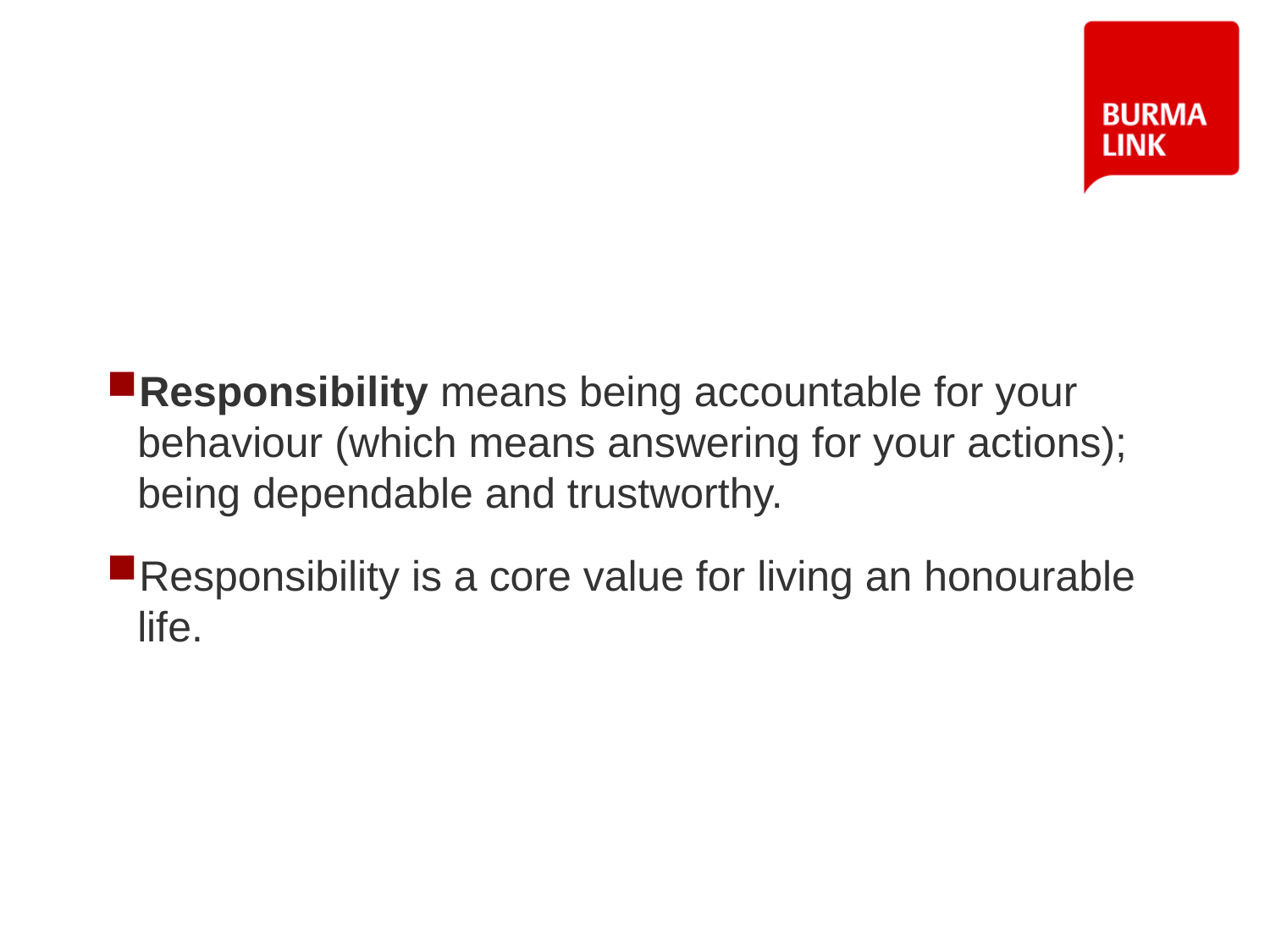

37
Responsibility means being accountable for your behaviour (which means answering for your actions); being dependable and trustworthy.
Responsibility is a core value for living an honourable life.